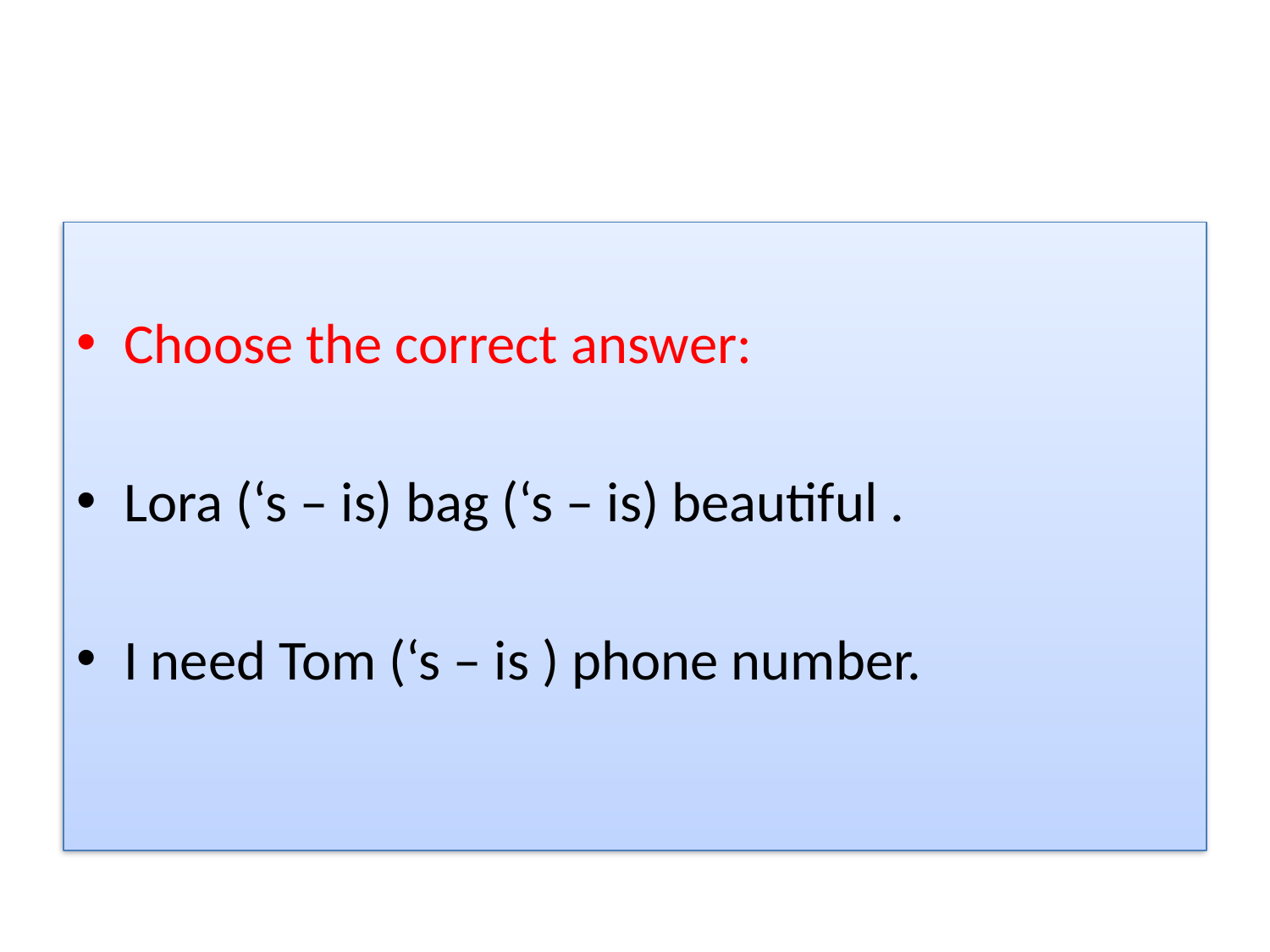

Choose the correct answer:

Lora (‘s – is) bag (‘s – is) beautiful .

I need Tom (‘s – is ) phone number.